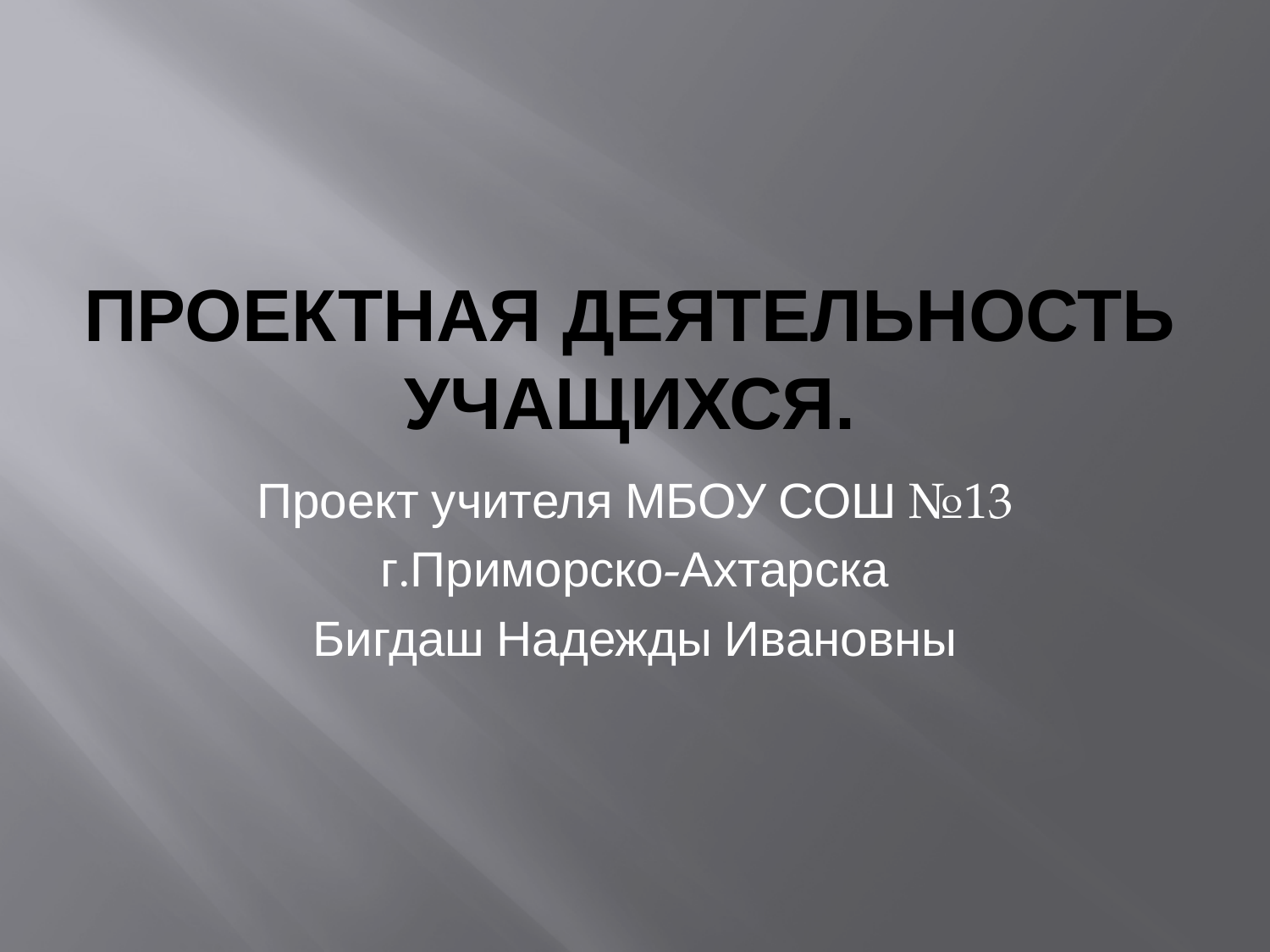

# Проектная деятельность учащихся.
Проект учителя МБОУ СОШ №13
г.Приморско-Ахтарска
Бигдаш Надежды Ивановны